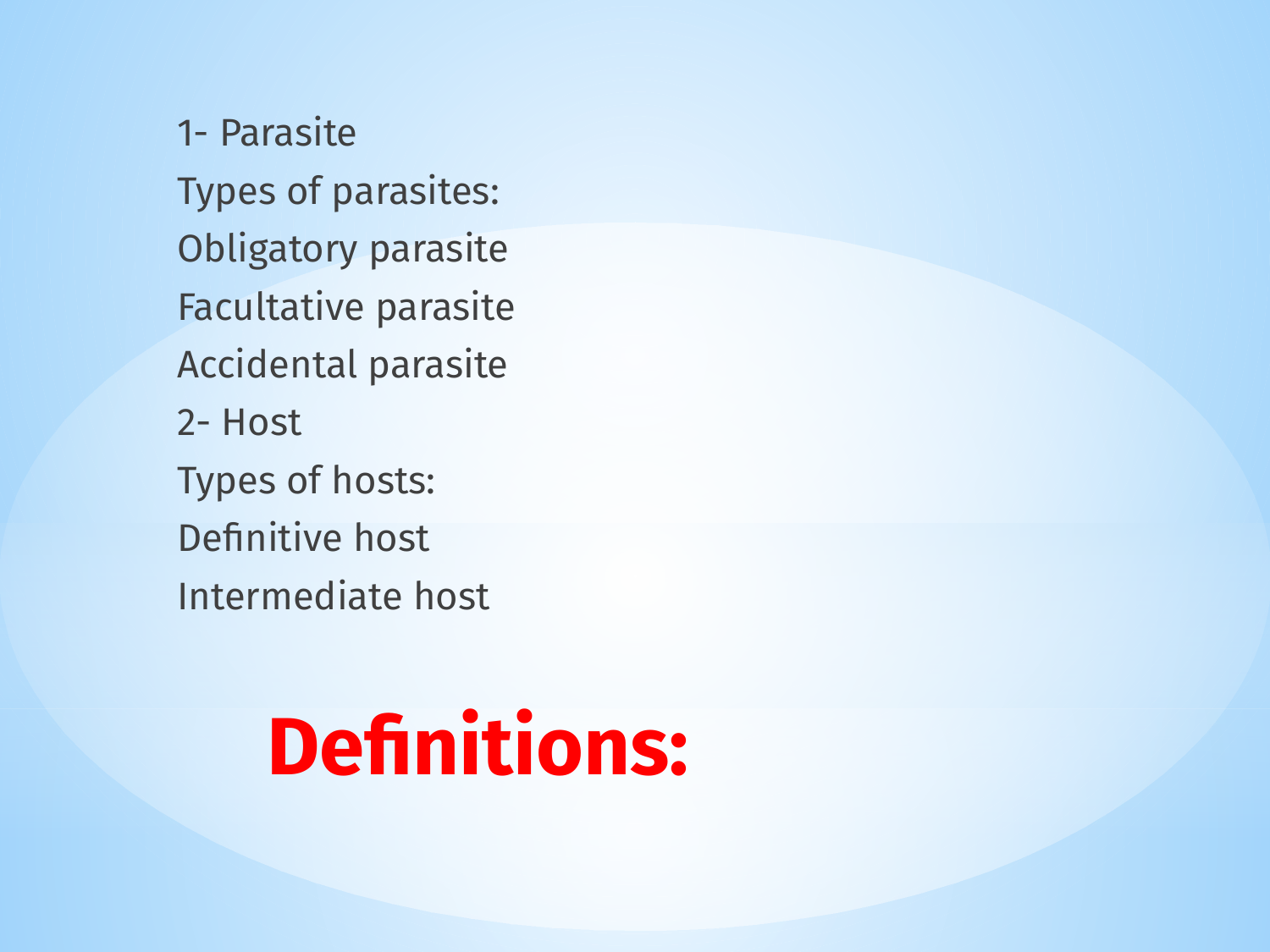

1- Parasite
Types of parasites:
Obligatory parasite
Facultative parasite
Accidental parasite
2- Host
Types of hosts:
Definitive host
Intermediate host

# Definitions: